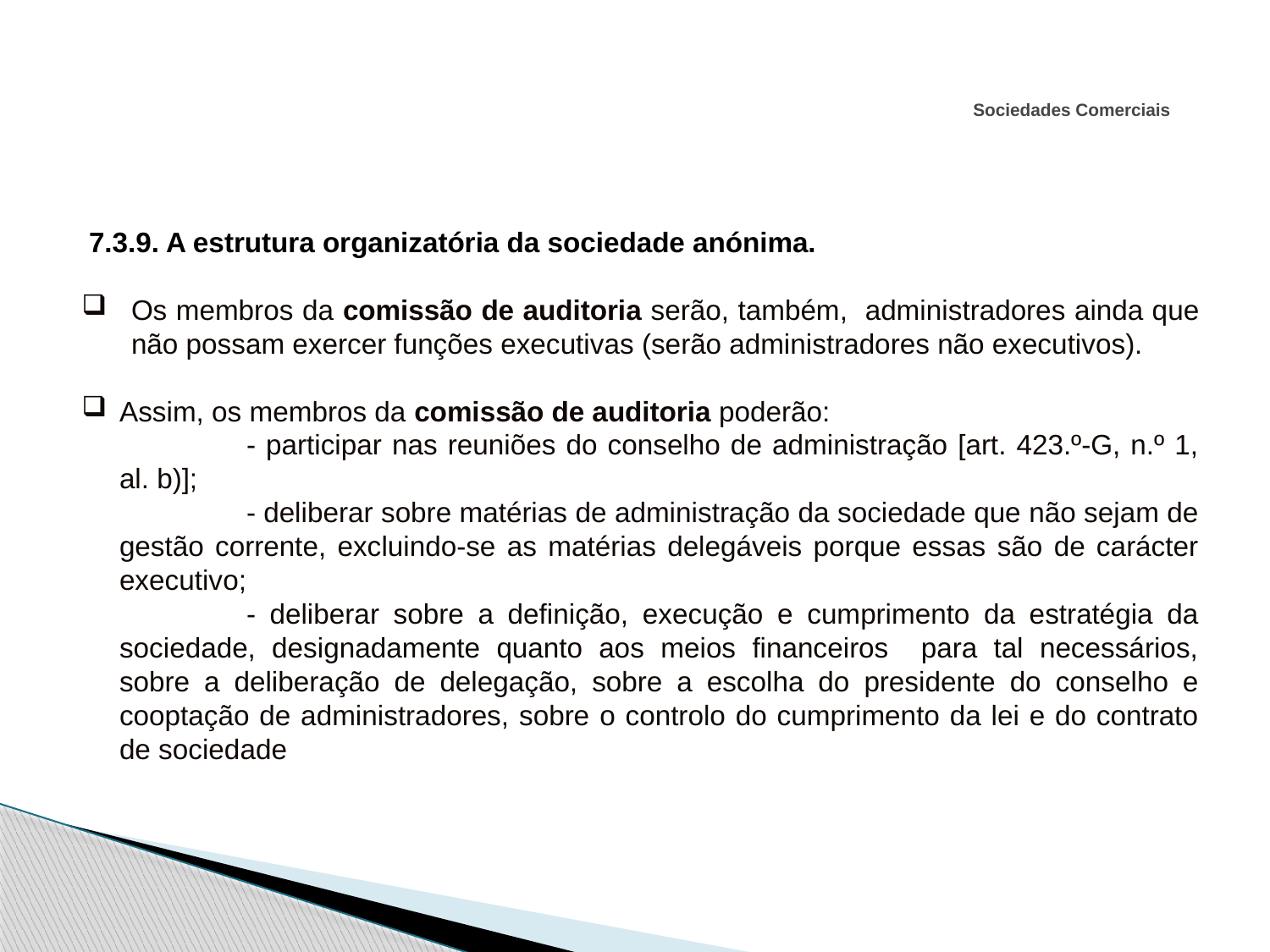

# Sociedades Comerciais
 7.3.9. A estrutura organizatória da sociedade anónima.

Os membros da comissão de auditoria serão, também,  administradores ainda que não possam exercer funções executivas (serão administradores não executivos).

Assim, os membros da comissão de auditoria poderão:
		- participar nas reuniões do conselho de administração [art. 423.º-G, n.º 1, al. b)];
		- deliberar sobre matérias de administração da sociedade que não sejam de gestão corrente, excluindo-se as matérias delegáveis porque essas são de carácter executivo;
		- deliberar sobre a definição, execução e cumprimento da estratégia da sociedade, designadamente quanto aos meios financeiros  para tal necessários, sobre a deliberação de delegação, sobre a escolha do presidente do conselho e cooptação de administradores, sobre o controlo do cumprimento da lei e do contrato de sociedade